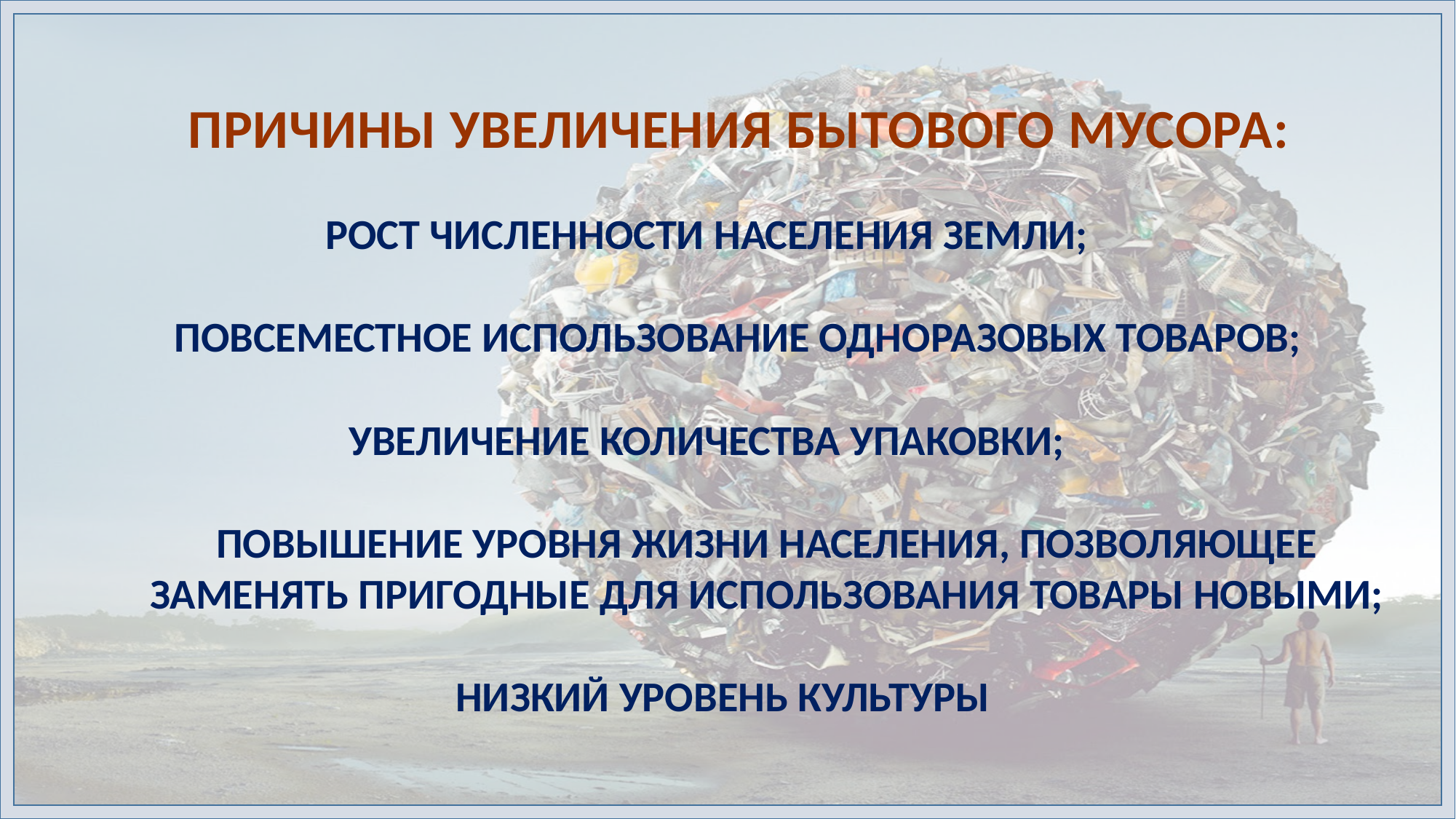

ПРИЧИНЫ УВЕЛИЧЕНИЯ БЫТОВОГО МУСОРА:
РОСТ ЧИСЛЕННОСТИ НАСЕЛЕНИЯ ЗЕМЛИ;
ПОВСЕМЕСТНОЕ ИСПОЛЬЗОВАНИЕ ОДНОРАЗОВЫХ ТОВАРОВ;
УВЕЛИЧЕНИЕ КОЛИЧЕСТВА УПАКОВКИ;
ПОВЫШЕНИЕ УРОВНЯ ЖИЗНИ НАСЕЛЕНИЯ, ПОЗВОЛЯЮЩЕЕ ЗАМЕНЯТЬ ПРИГОДНЫЕ ДЛЯ ИСПОЛЬЗОВАНИЯ ТОВАРЫ НОВЫМИ;
НИЗКИЙ УРОВЕНЬ КУЛЬТУРЫ